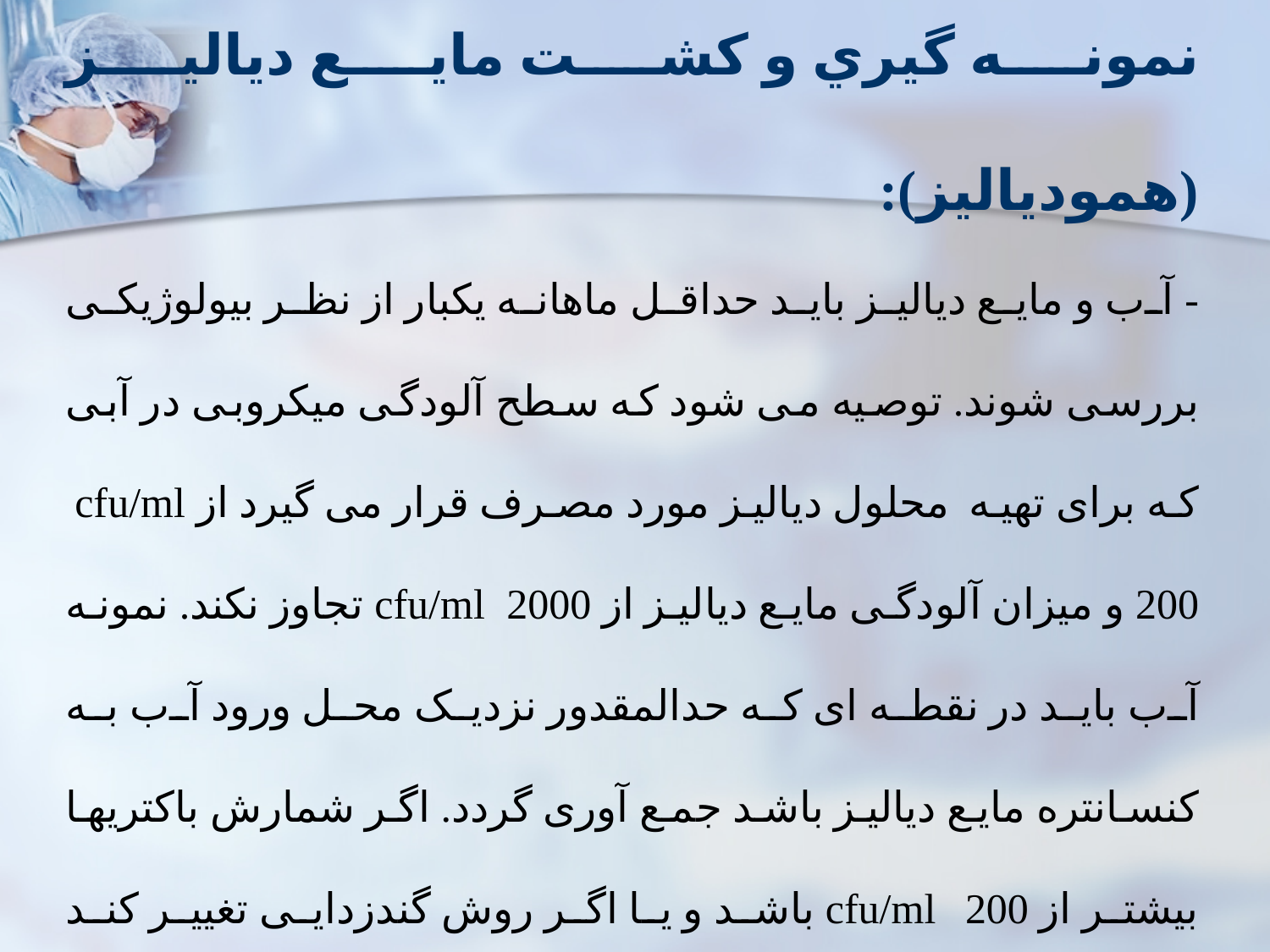

نمونه گيري و كشت مايع دياليز (همودياليز):
- آب و مایع دیالیز باید حداقل ماهانه یکبار از نظر بیولوژیکی بررسی شوند. توصیه می شود که سطح آلودگی میکروبی در آبی که برای تهیه محلول دیالیز مورد مصرف قرار می گیرد از cfu/ml 200 و میزان آلودگی مایع دیالیز از cfu/ml 2000 تجاوز نکند. نمونه آب باید در نقطه ای که حدالمقدور نزدیک محل ورود آب به کنسانتره مایع دیالیز باشد جمع آوری گردد. اگر شمارش باکتریها بیشتر از cfu/ml 200 باشد و یا اگر روش گندزدایی تغییر کند شمارش باکتریال باید در فواصل کوتاهتری انجام شود.